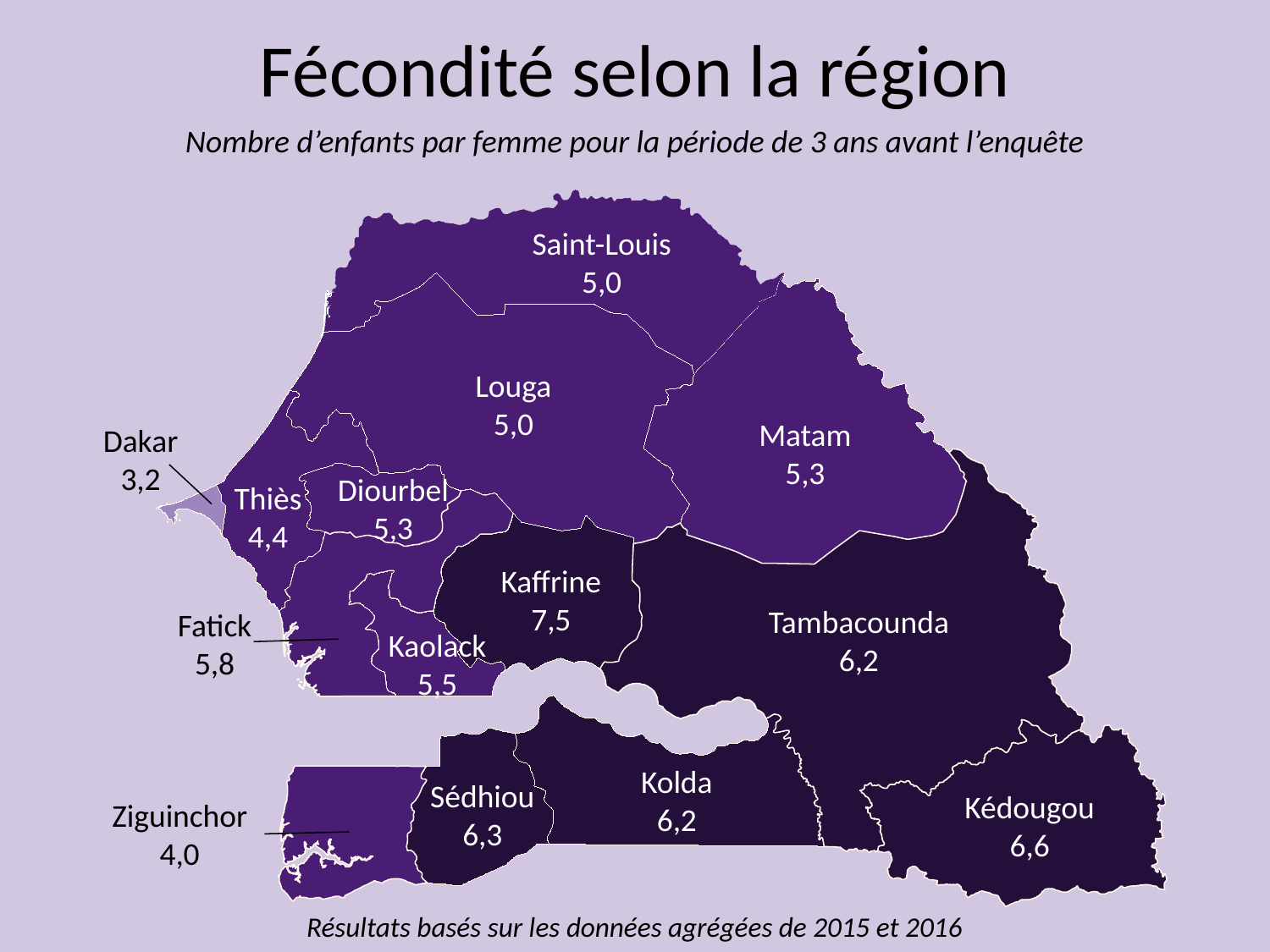

Fécondité selon la région
Nombre d’enfants par femme pour la période de 3 ans avant l’enquête

Saint-Louis
5,0
Louga
5,0
Matam
5,3
Dakar
3,2
Diourbel
5,3
Thiès
4,4
Kaffrine
7,5
Tambacounda
6,2
Fatick
5,8
Kaolack
5,5
Kolda
6,2
Sédhiou
6,3
Kédougou
6,6
Ziguinchor
4,0
Résultats basés sur les données agrégées de 2015 et 2016